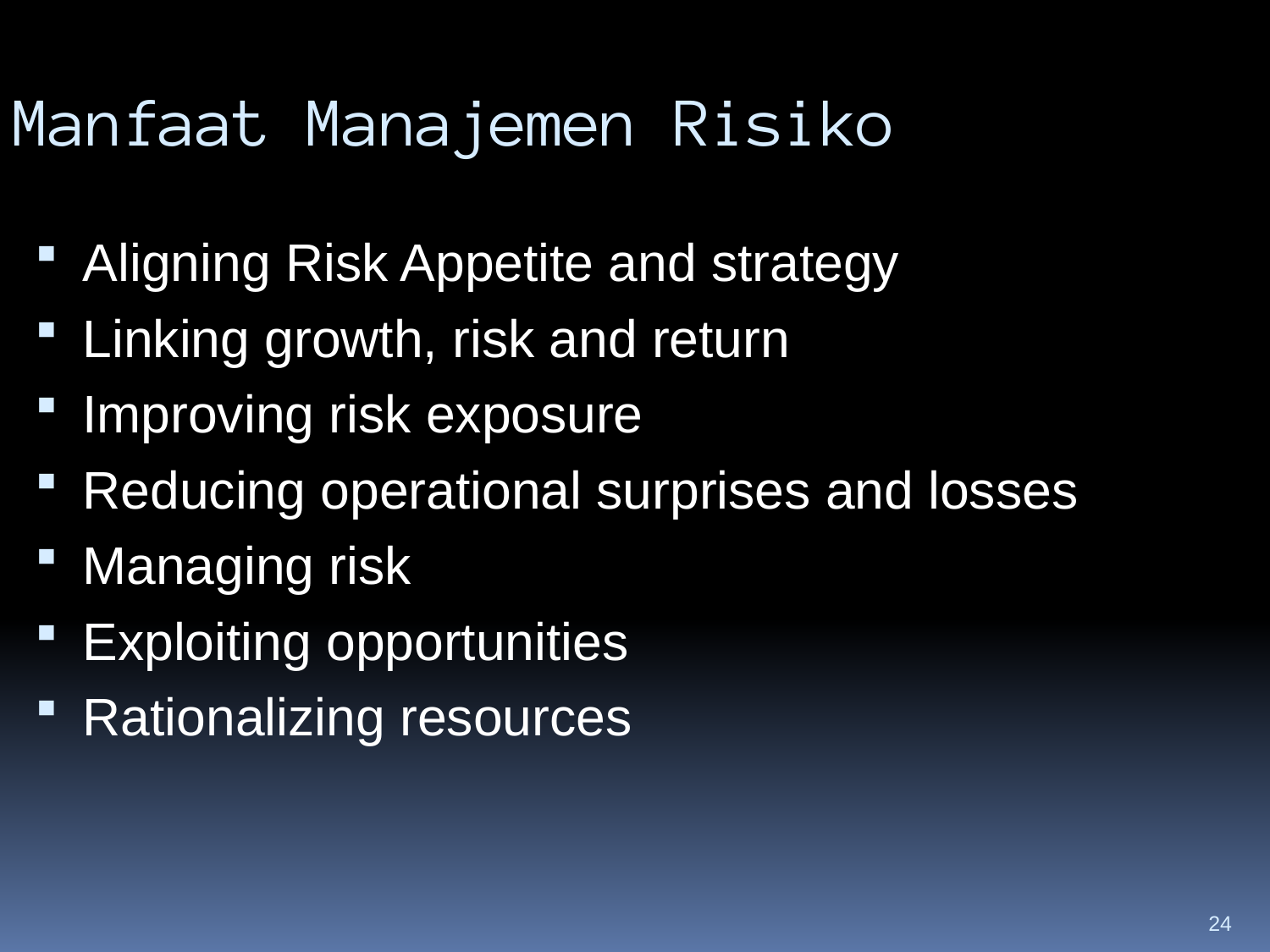

Manfaat Manajemen Risiko
Aligning Risk Appetite and strategy
Linking growth, risk and return
Improving risk exposure
Reducing operational surprises and losses
Managing risk
Exploiting opportunities
Rationalizing resources
24